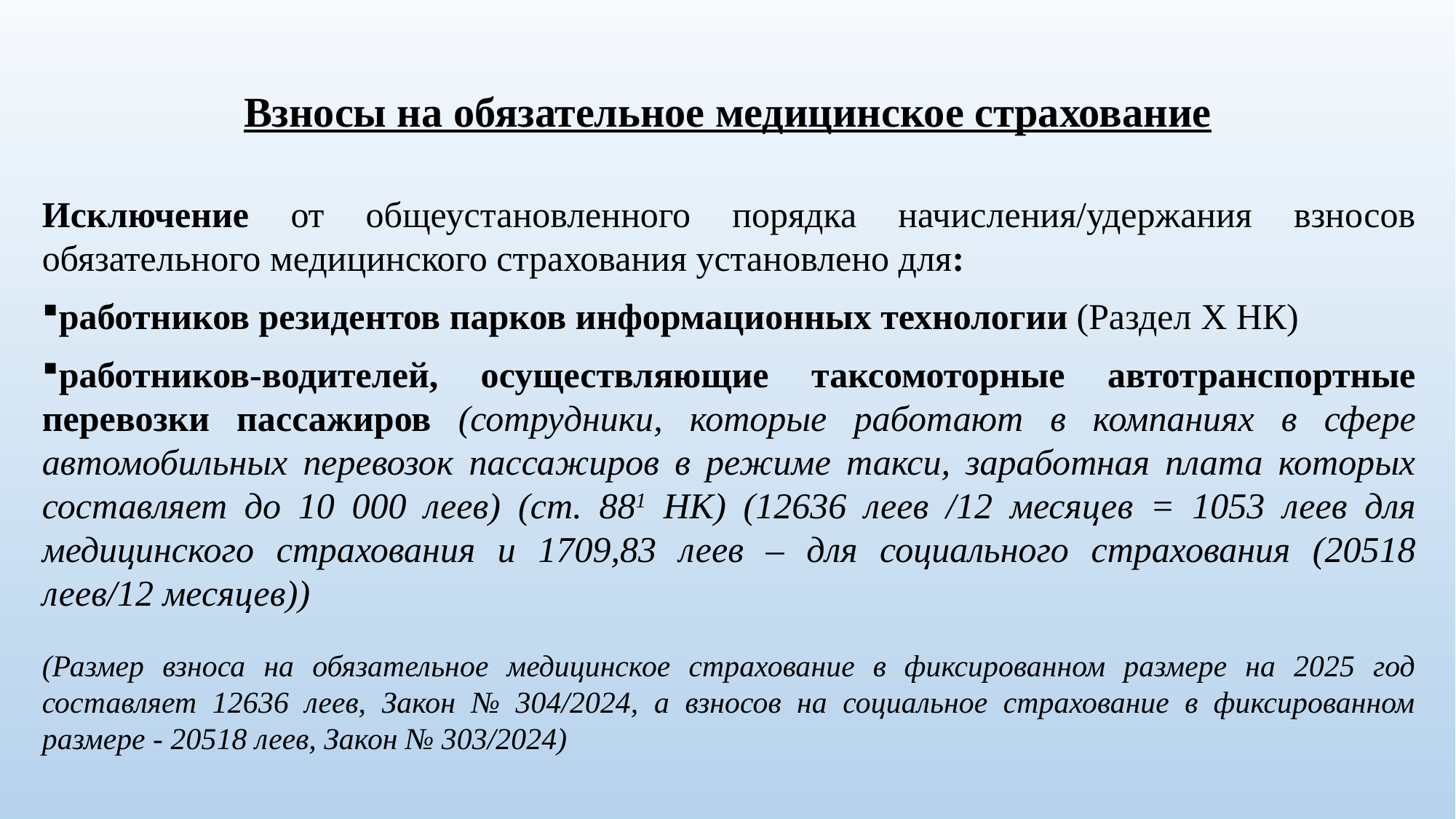

# Взносы на обязательное медицинское страхование
Исключение от общеустановленного порядка начисления/удержания взносов обязательного медицинского страхования установлено для:

работников резидентов парков информационных технологии (Раздел X НК)

работников-водителей, осуществляющие таксомоторные автотранспортные перевозки пассажиров (сотрудники, которые работают в компаниях в сфере автомобильных перевозок пассажиров в режиме такси, заработная плата которых составляет до 10 000 леев) (ст. 881 НК) (12636 леев /12 месяцев = 1053 леев для медицинского страхования и 1709,83 леев – для социального страхования (20518 леев/12 месяцев))

(Размер взноса на обязательное медицинское страхование в фиксированном размере на 2025 год составляет 12636 леев, Закон № 304/2024, а взносов на социальное страхование в фиксированном размере - 20518 леев, Закон № 303/2024)